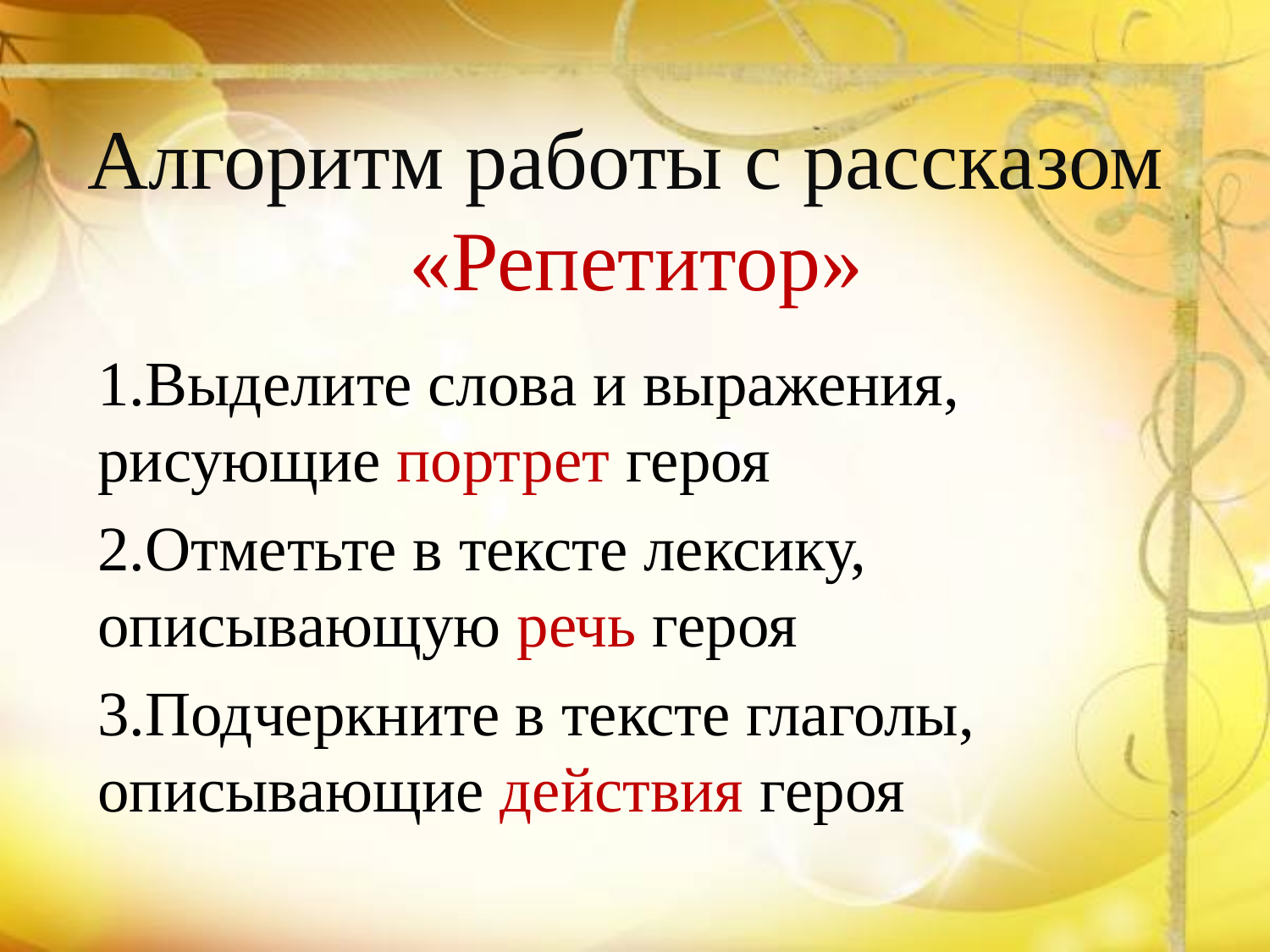

# Алгоритм работы с рассказом «Репетитор»
1.Выделите слова и выражения, рисующие портрет героя
2.Отметьте в тексте лексику, описывающую речь героя
3.Подчеркните в тексте глаголы, описывающие действия героя